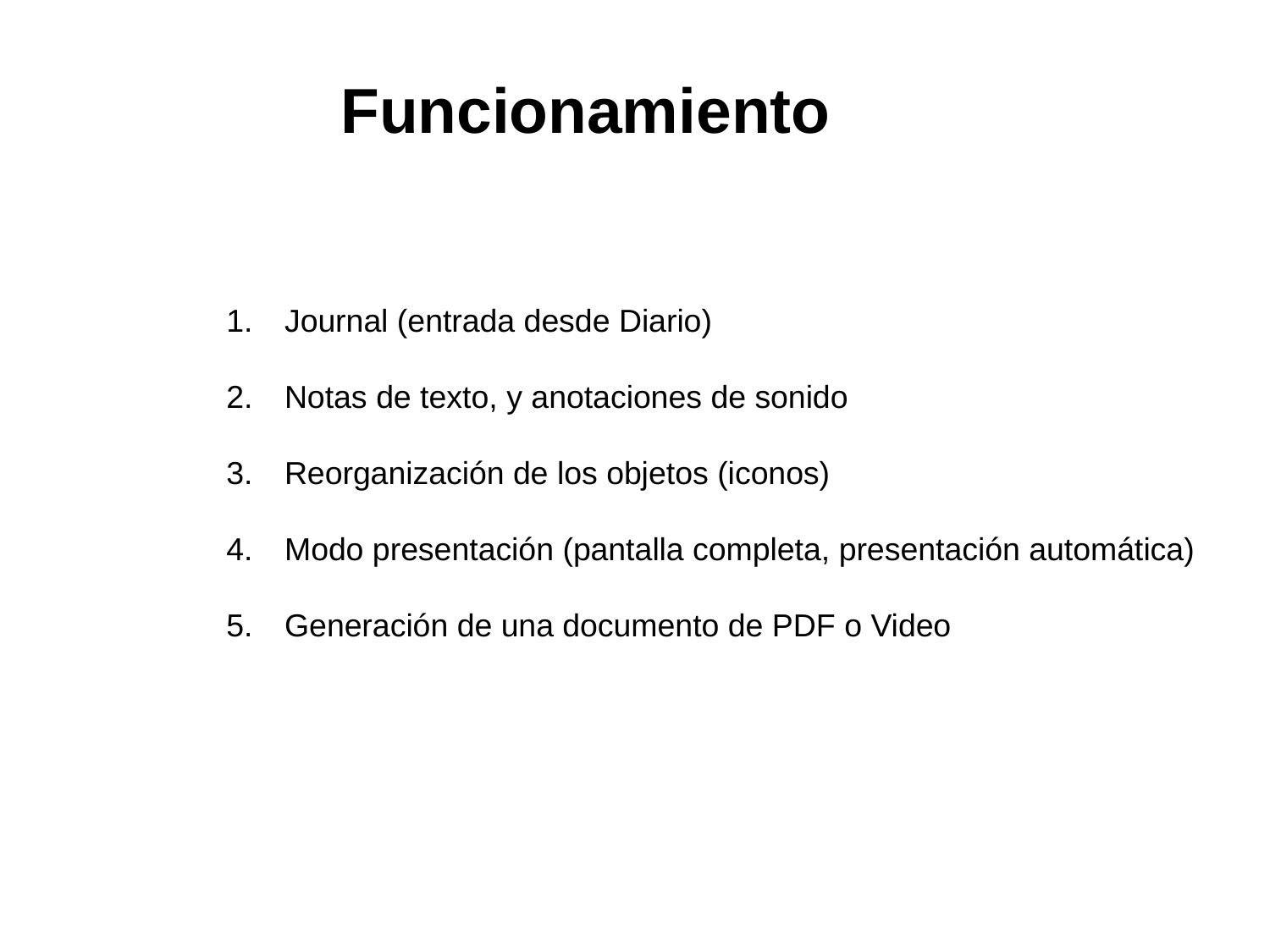

# Funcionamiento
Journal (entrada desde Diario)

Notas de texto, y anotaciones de sonido

Reorganización de los objetos (iconos)

Modo presentación (pantalla completa, presentación automática)

Generación de una documento de PDF o Video